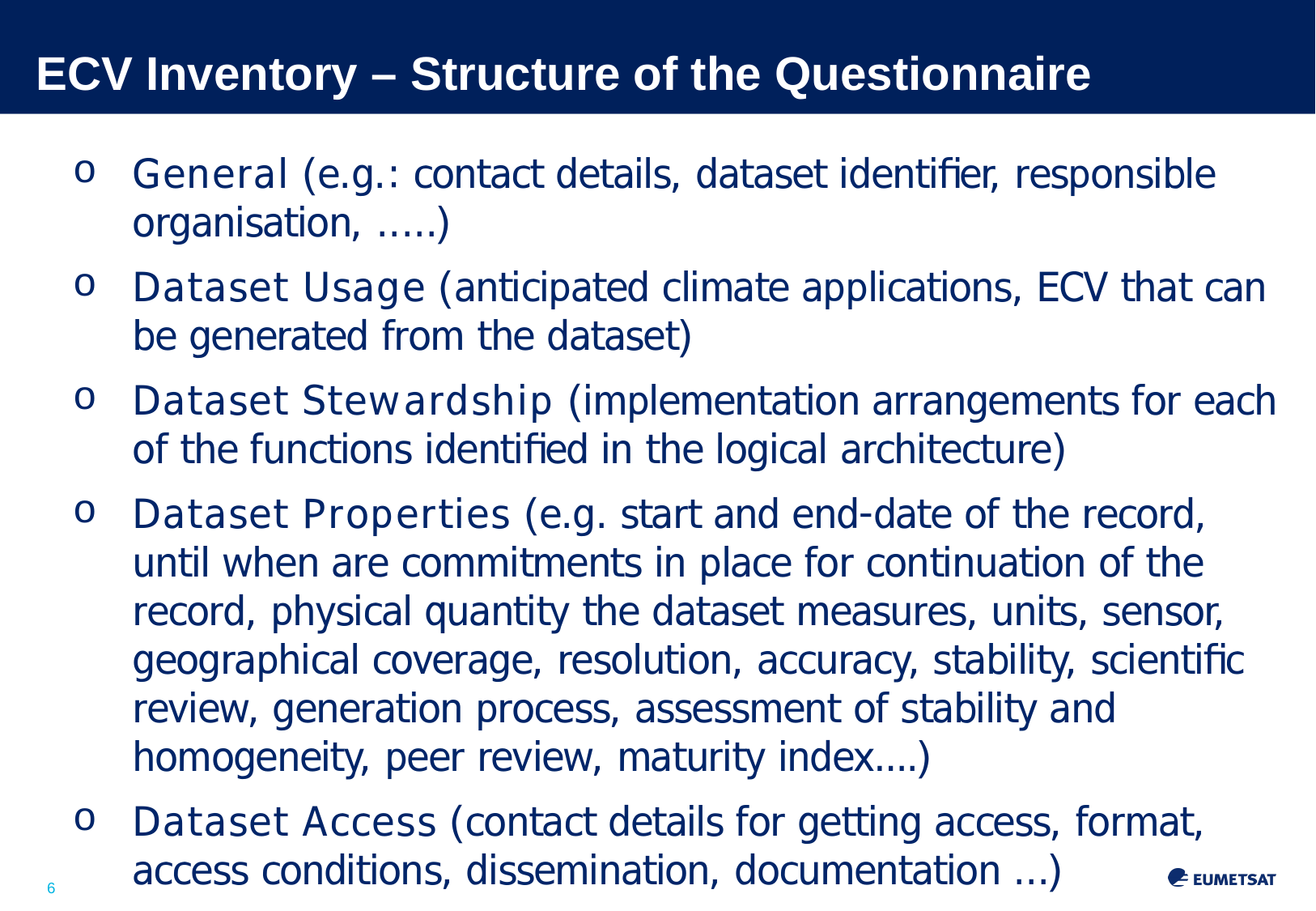

# ECV Inventory – Structure of the Questionnaire
General (e.g.: contact details, dataset identifier, responsible organisation, .....)

Dataset Usage (anticipated climate applications, ECV that can be generated from the dataset)

Dataset Stewardship (implementation arrangements for each of the functions identified in the logical architecture)

Dataset Properties (e.g. start and end-date of the record, until when are commitments in place for continuation of the record, physical quantity the dataset measures, units, sensor, geographical coverage, resolution, accuracy, stability, scientific review, generation process, assessment of stability and homogeneity, peer review, maturity index….)

Dataset Access (contact details for getting access, format, access conditions, dissemination, documentation ...)